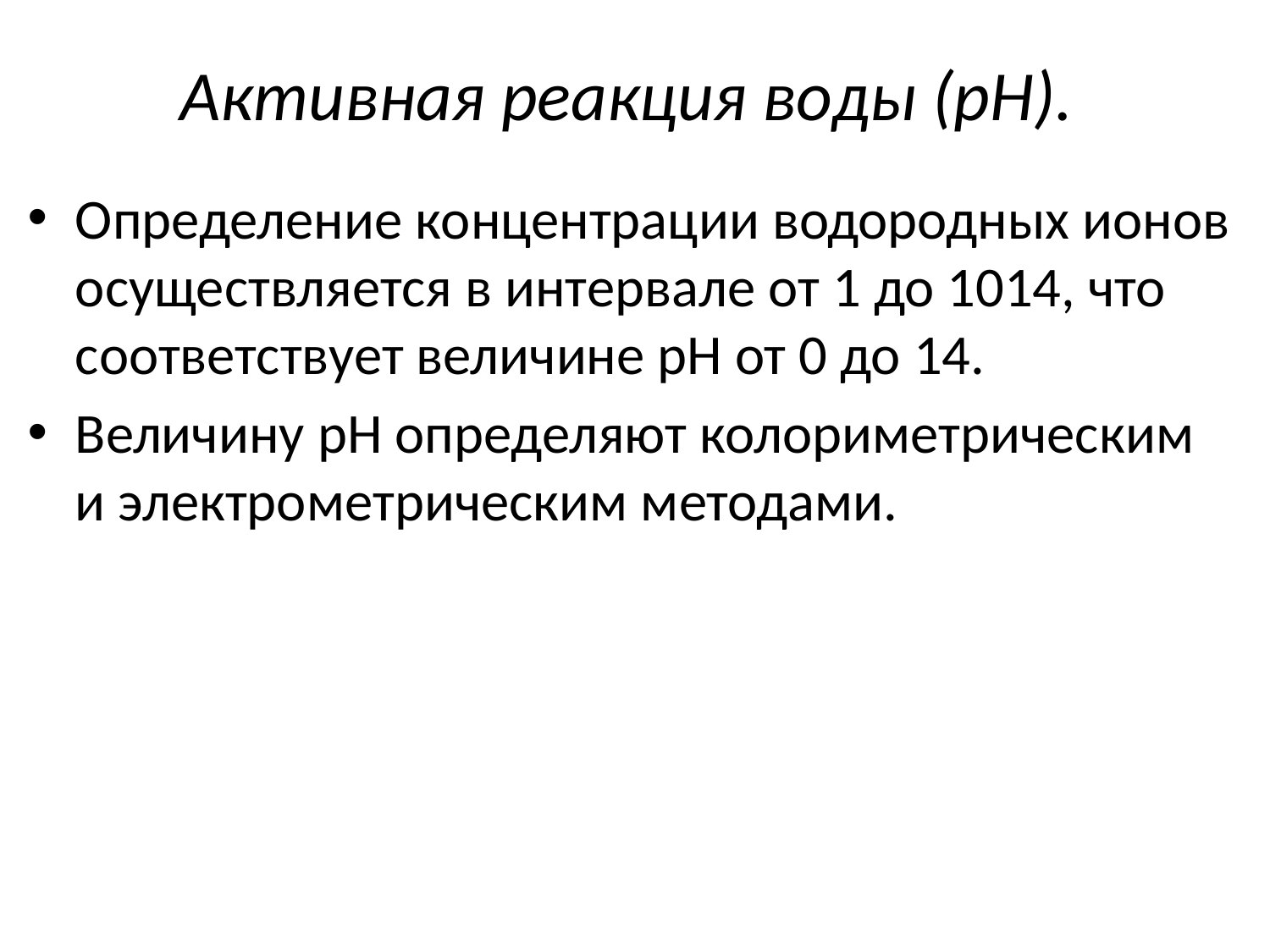

# Активная реакция воды (рН).
Определение концентрации водородных ионов осуществляется в интервале от 1 до 1014, что соответствует величине рН от 0 до 14.
Величину рН определяют колориметрическим и электрометрическим методами.